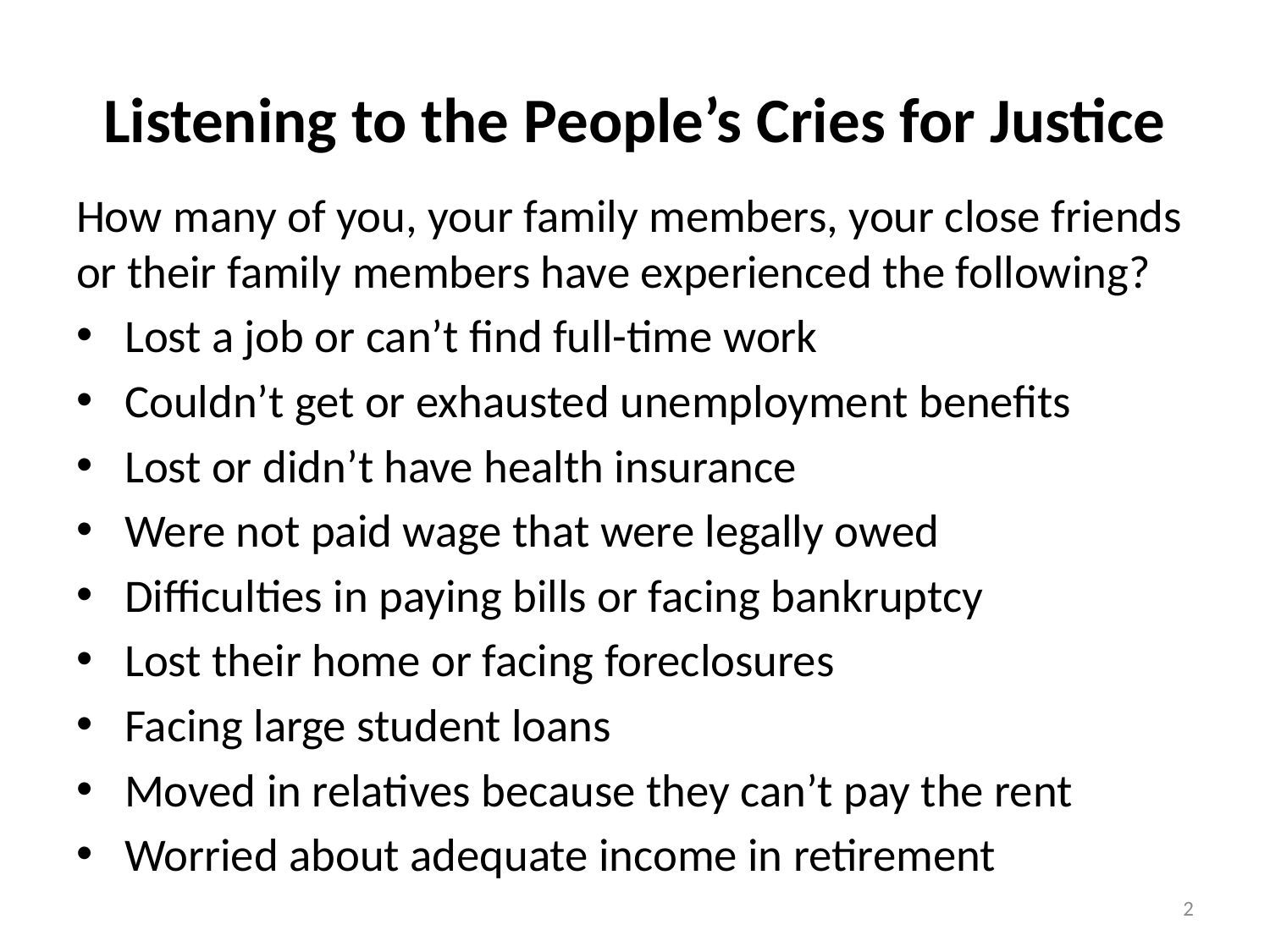

# Listening to the People’s Cries for Justice
How many of you, your family members, your close friends or their family members have experienced the following?
Lost a job or can’t find full-time work
Couldn’t get or exhausted unemployment benefits
Lost or didn’t have health insurance
Were not paid wage that were legally owed
Difficulties in paying bills or facing bankruptcy
Lost their home or facing foreclosures
Facing large student loans
Moved in relatives because they can’t pay the rent
Worried about adequate income in retirement
2